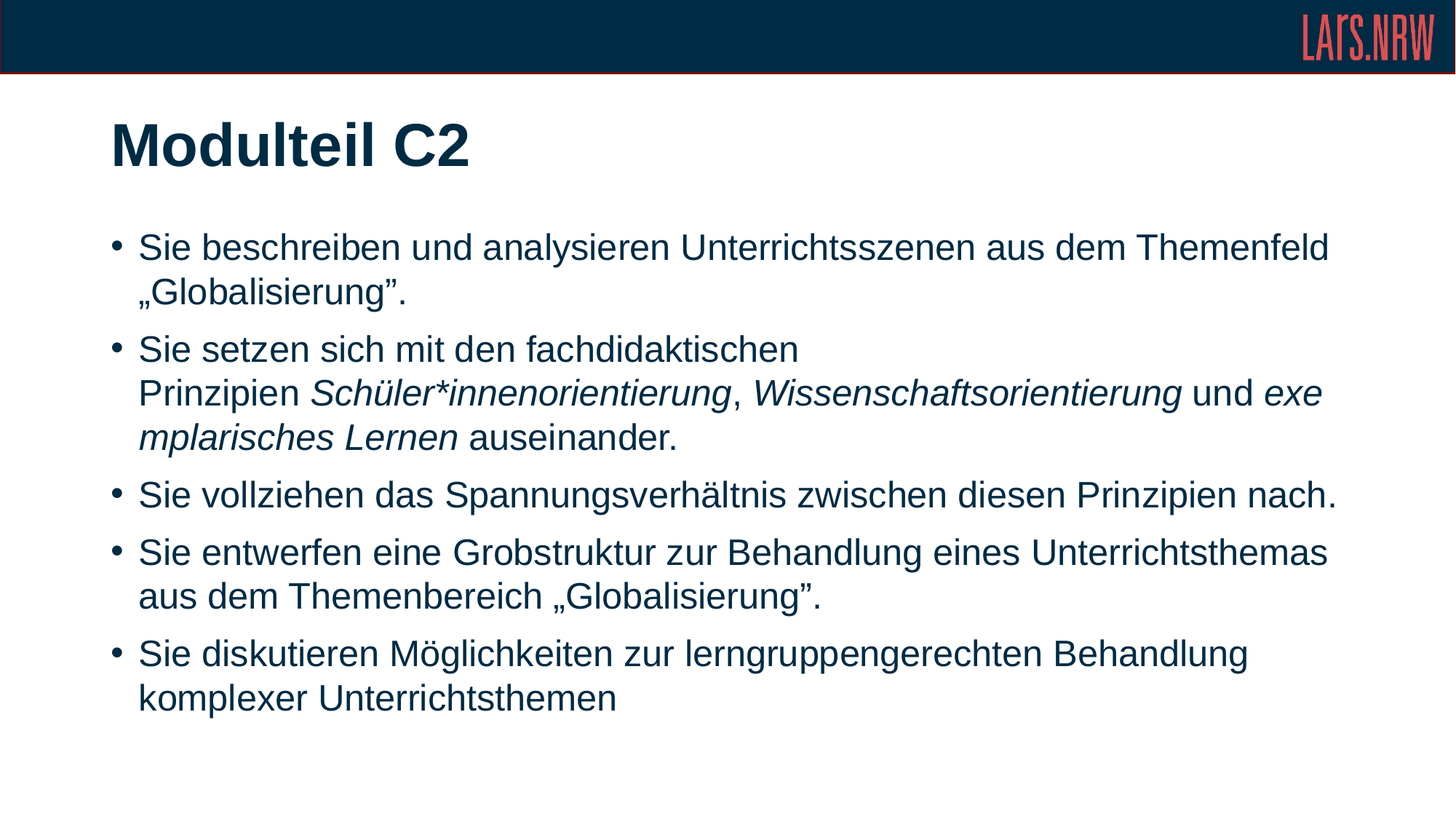

# Modulteil C2
Sie beschreiben und analysieren Unterrichtsszenen aus dem Themenfeld „Globalisierung”.
Sie setzen sich mit den fachdidaktischen Prinzipien Schüler*innenorientierung, Wissenschaftsorientierung und exemplarisches Lernen auseinander.
Sie vollziehen das Spannungsverhältnis zwischen diesen Prinzipien nach.
Sie entwerfen eine Grobstruktur zur Behandlung eines Unterrichtsthemas aus dem Themenbereich „Globalisierung”.
Sie diskutieren Möglichkeiten zur lerngruppengerechten Behandlung komplexer Unterrichtsthemen